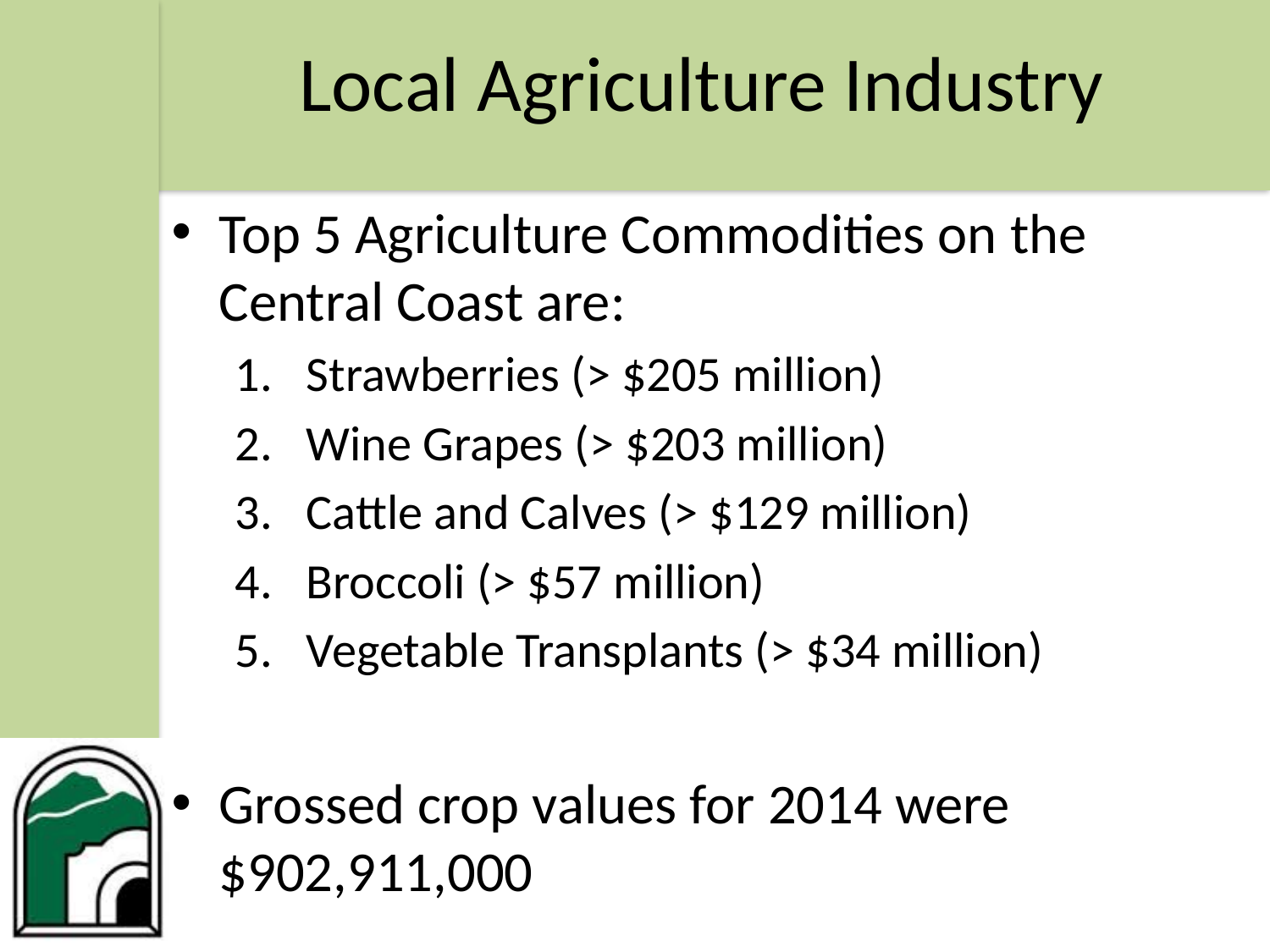

# Local Agriculture Industry
Top 5 Agriculture Commodities on the Central Coast are:
Strawberries (> $205 million)
Wine Grapes (> $203 million)
Cattle and Calves (> $129 million)
Broccoli (> $57 million)
Vegetable Transplants (> $34 million)

Grossed crop values for 2014 were $902,911,000